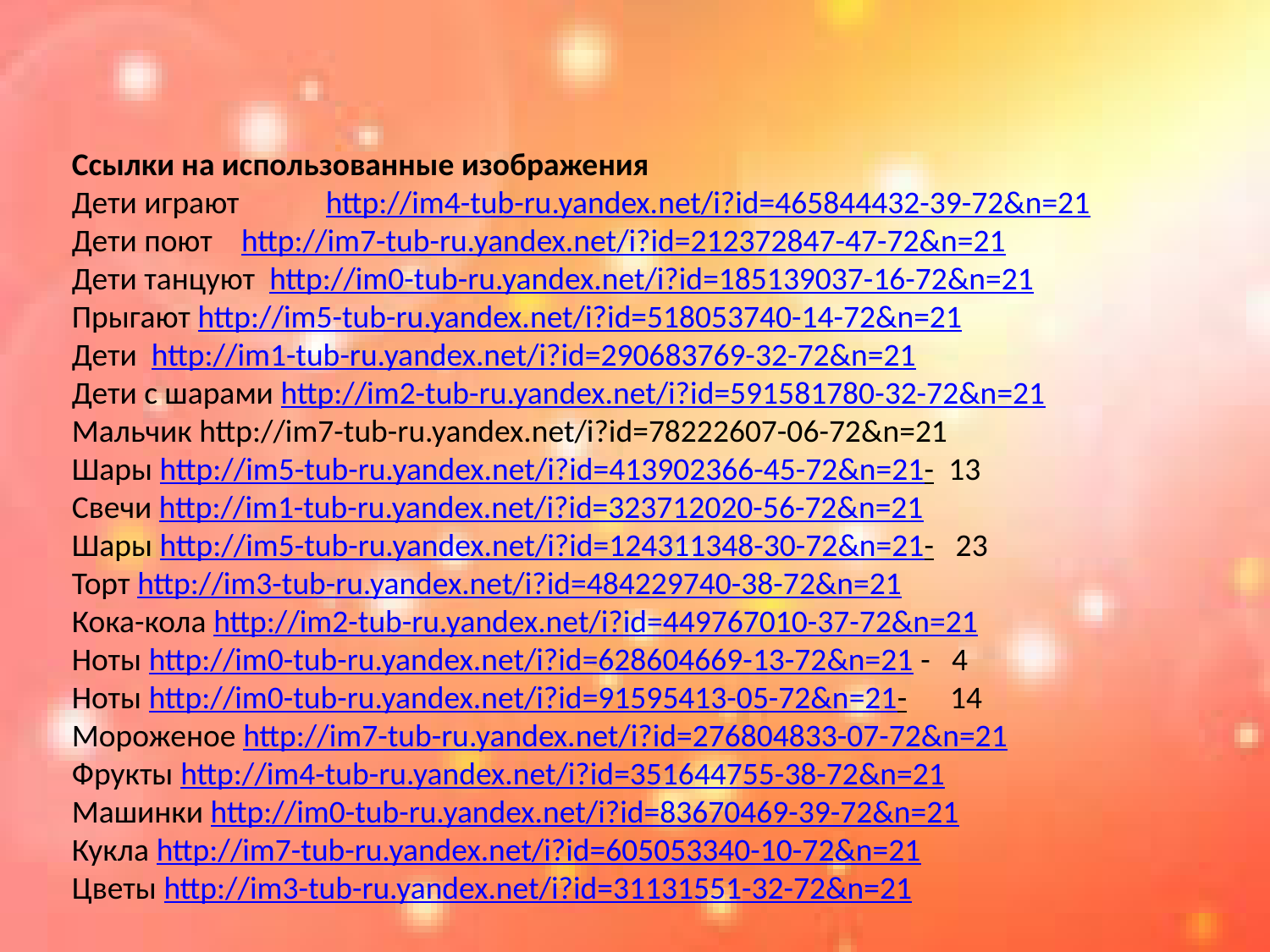

Ссылки на использованные изображения
Дети играют            http://im4-tub-ru.yandex.net/i?id=465844432-39-72&n=21
Дети поют    http://im7-tub-ru.yandex.net/i?id=212372847-47-72&n=21
Дети танцуют  http://im0-tub-ru.yandex.net/i?id=185139037-16-72&n=21
Прыгают http://im5-tub-ru.yandex.net/i?id=518053740-14-72&n=21
Дети  http://im1-tub-ru.yandex.net/i?id=290683769-32-72&n=21
Дети с шарами http://im2-tub-ru.yandex.net/i?id=591581780-32-72&n=21
Мальчик http://im7-tub-ru.yandex.net/i?id=78222607-06-72&n=21
Шары http://im5-tub-ru.yandex.net/i?id=413902366-45-72&n=21-  13
Свечи http://im1-tub-ru.yandex.net/i?id=323712020-56-72&n=21
Шары http://im5-tub-ru.yandex.net/i?id=124311348-30-72&n=21-   23
Торт http://im3-tub-ru.yandex.net/i?id=484229740-38-72&n=21
Кока-кола http://im2-tub-ru.yandex.net/i?id=449767010-37-72&n=21
Ноты http://im0-tub-ru.yandex.net/i?id=628604669-13-72&n=21 -   4
Ноты http://im0-tub-ru.yandex.net/i?id=91595413-05-72&n=21-      14
Мороженое http://im7-tub-ru.yandex.net/i?id=276804833-07-72&n=21
Фрукты http://im4-tub-ru.yandex.net/i?id=351644755-38-72&n=21
Машинки http://im0-tub-ru.yandex.net/i?id=83670469-39-72&n=21
Кукла http://im7-tub-ru.yandex.net/i?id=605053340-10-72&n=21
Цветы http://im3-tub-ru.yandex.net/i?id=31131551-32-72&n=21